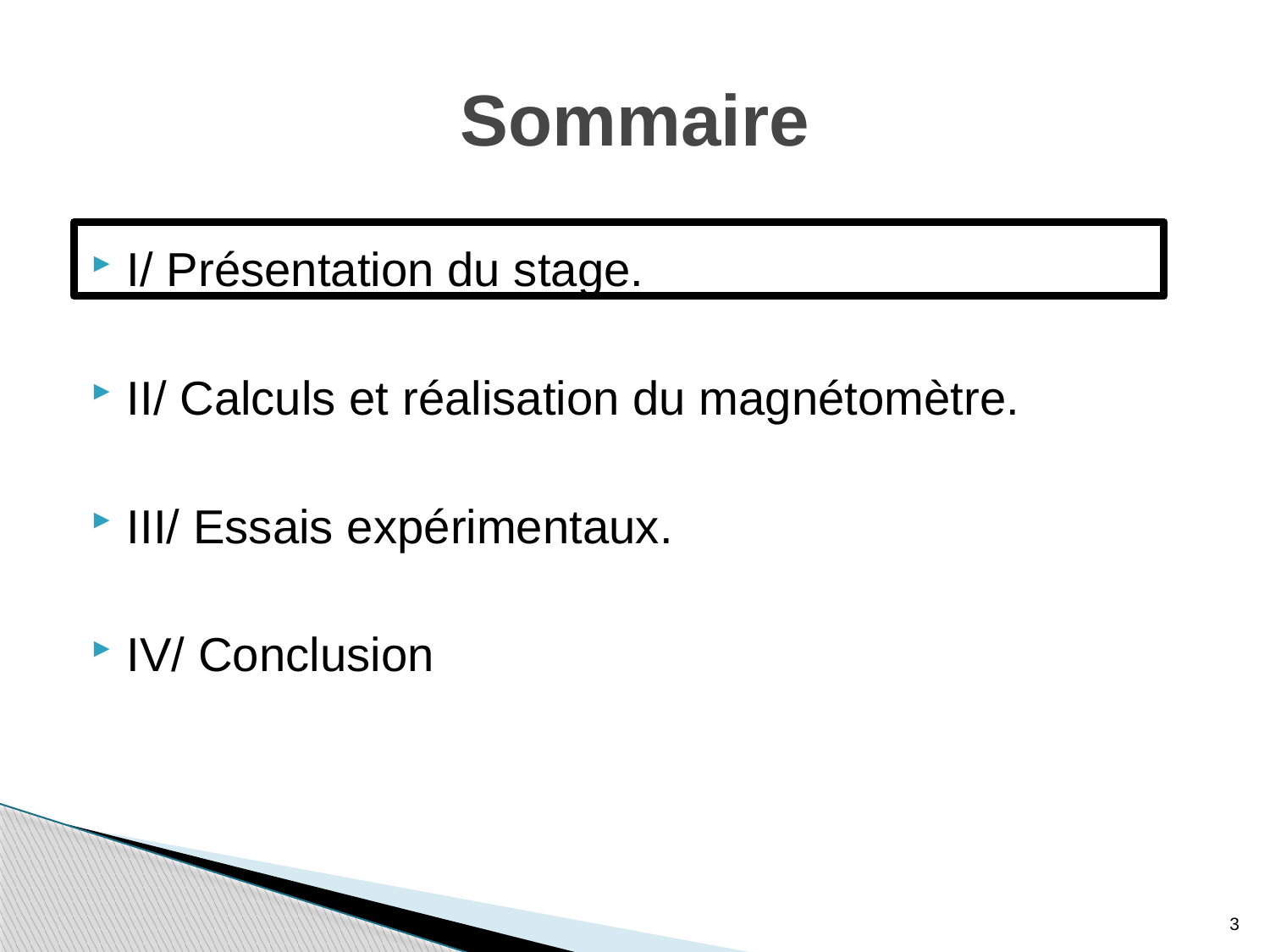

# Sommaire

I/ Présentation du stage.

II/ Calculs et réalisation du magnétomètre.

III/ Essais expérimentaux.

IV/ Conclusion
3